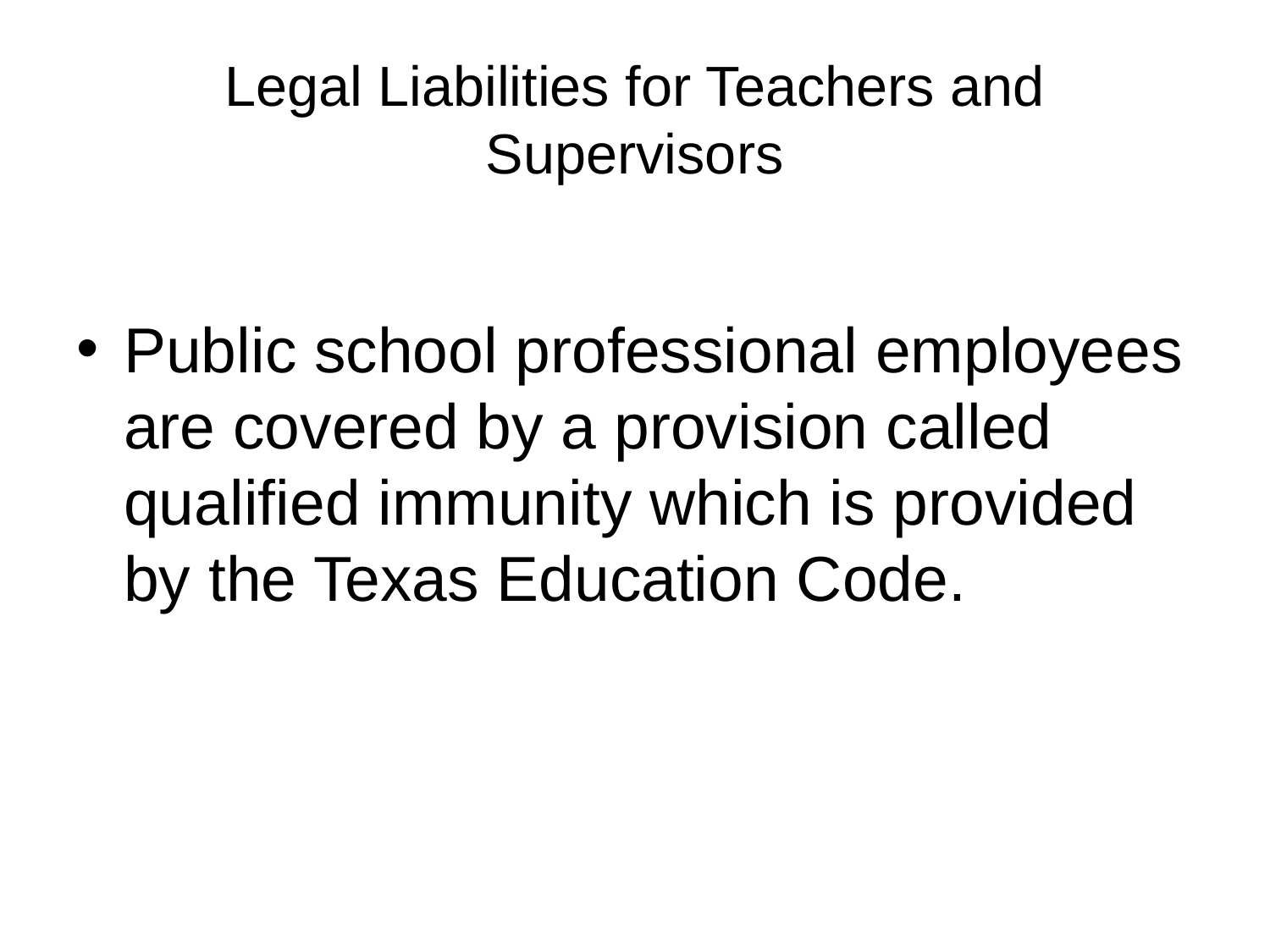

# Legal Liabilities for Teachers and Supervisors

Public school professional employees are covered by a provision called qualified immunity which is provided by the Texas Education Code.